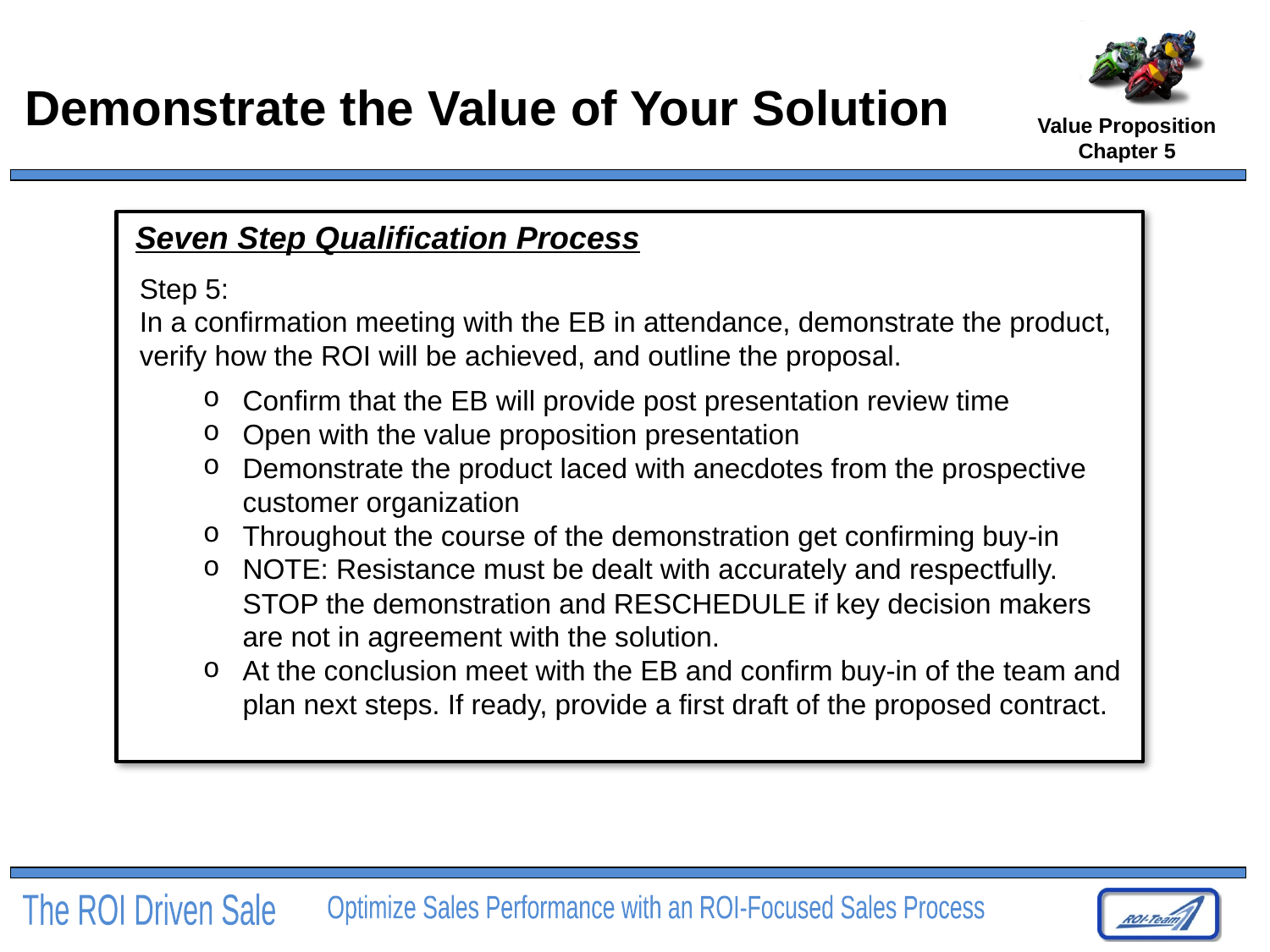

# Demonstrate the Value of Your Solution

Value Proposition
Chapter 5

Seven Step Qualification Process
Step 5:
In a confirmation meeting with the EB in attendance, demonstrate the product, verify how the ROI will be achieved, and outline the proposal.
Confirm that the EB will provide post presentation review time
Open with the value proposition presentation
Demonstrate the product laced with anecdotes from the prospective customer organization
Throughout the course of the demonstration get confirming buy-in
NOTE: Resistance must be dealt with accurately and respectfully. STOP the demonstration and RESCHEDULE if key decision makers are not in agreement with the solution.
At the conclusion meet with the EB and confirm buy-in of the team and plan next steps. If ready, provide a first draft of the proposed contract.